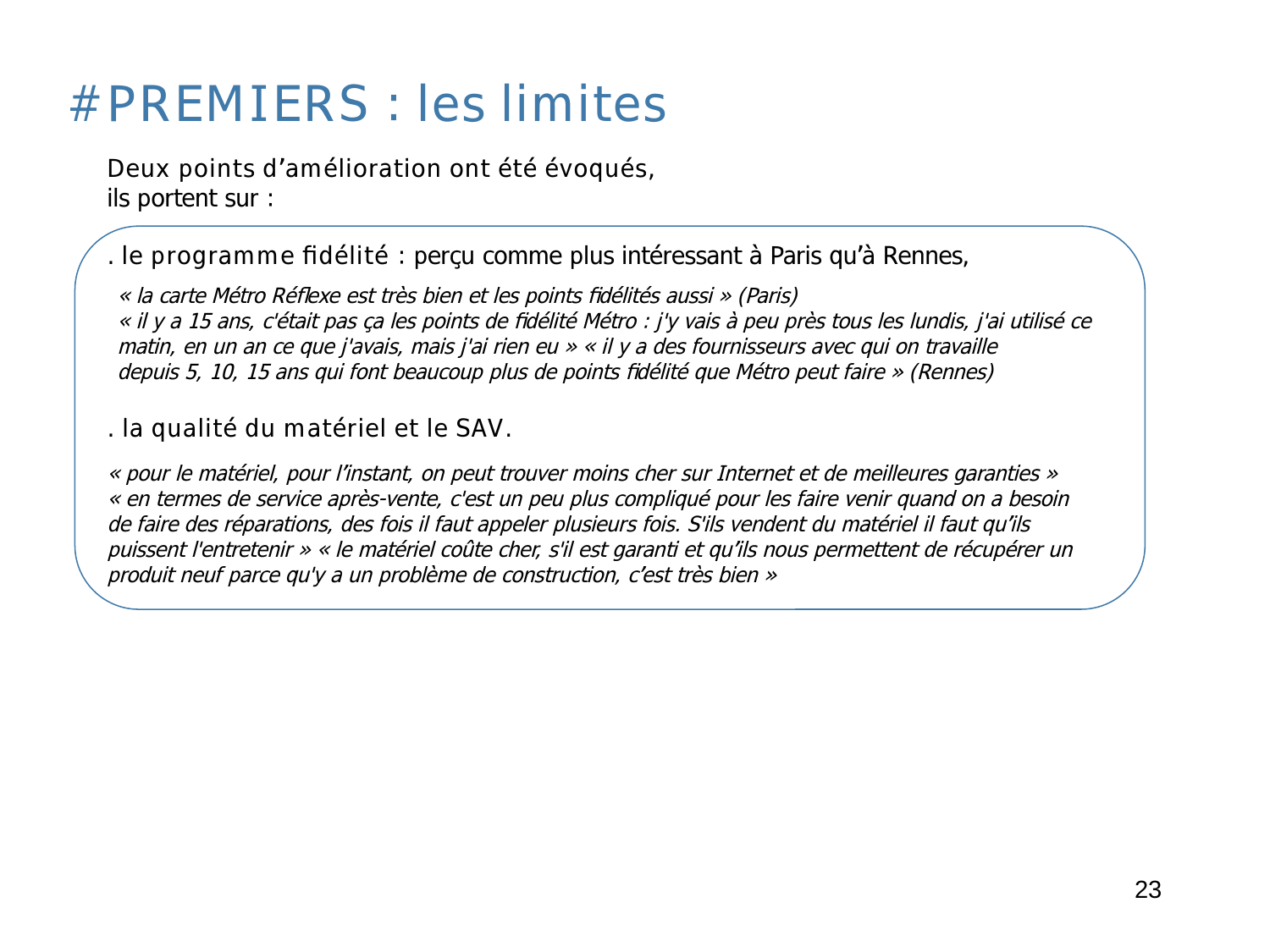

#PREMIERS : les limites
Deux points d’amélioration ont été évoqués,
ils portent sur :

. le programme fidélité : perçu comme plus intéressant à Paris qu’à Rennes,
« la carte Métro Réflexe est très bien et les points fidélités aussi » (Paris)
« il y a 15 ans, c'était pas ça les points de fidélité Métro : j'y vais à peu près tous les lundis, j'ai utilisé ce matin, en un an ce que j'avais, mais j'ai rien eu » « il y a des fournisseurs avec qui on travaille
depuis 5, 10, 15 ans qui font beaucoup plus de points fidélité que Métro peut faire » (Rennes)
. la qualité du matériel et le SAV.
« pour le matériel, pour l’instant, on peut trouver moins cher sur Internet et de meilleures garanties » « en termes de service après-vente, c'est un peu plus compliqué pour les faire venir quand on a besoin de faire des réparations, des fois il faut appeler plusieurs fois. S'ils vendent du matériel il faut qu’ils puissent l'entretenir » « le matériel coûte cher, s'il est garanti et qu’ils nous permettent de récupérer un produit neuf parce qu'y a un problème de construction, c’est très bien »
23